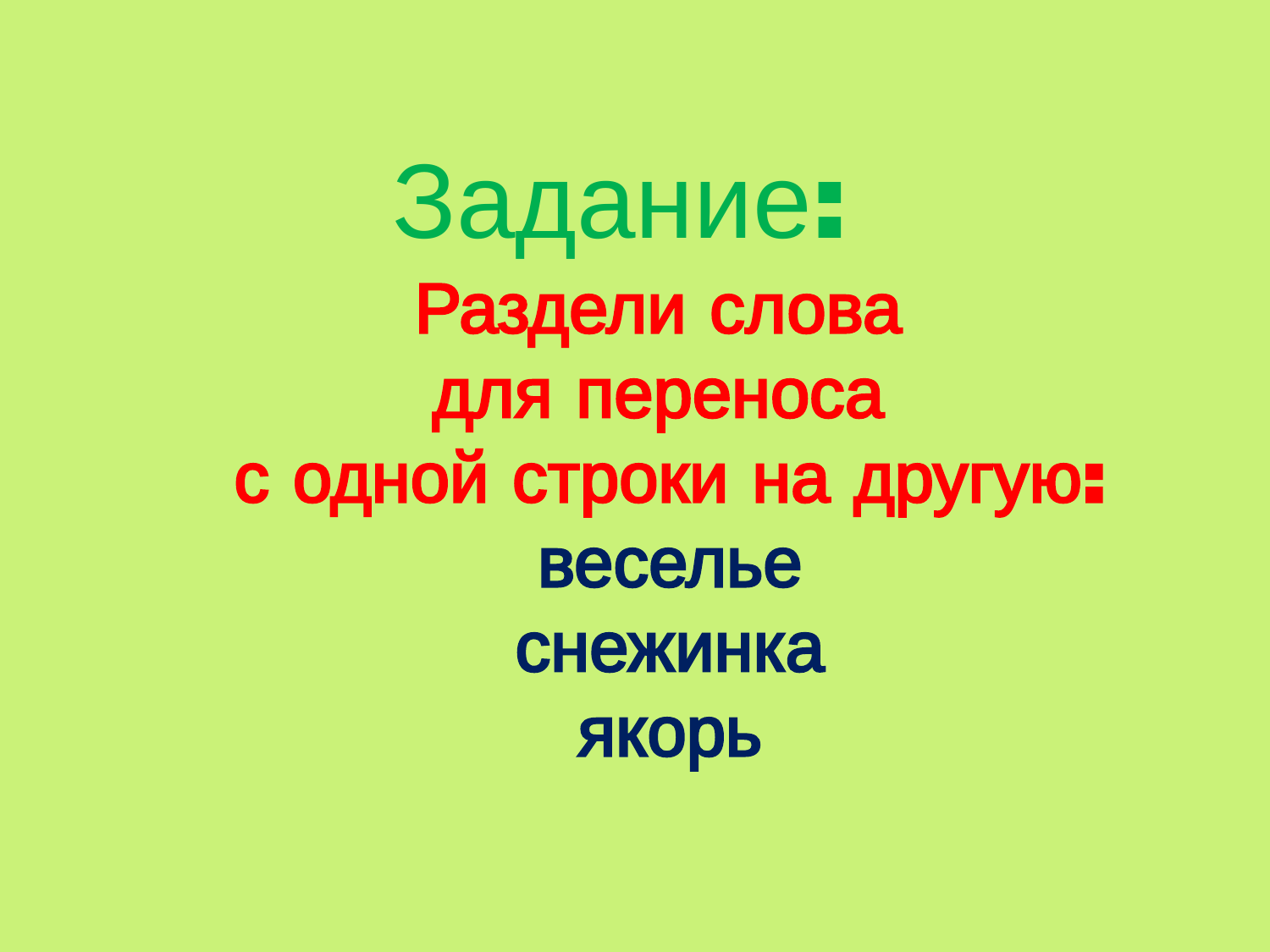

Задание:
Раздели слова
для переноса
с одной строки на другую:
веселье
 снежинка
якорь